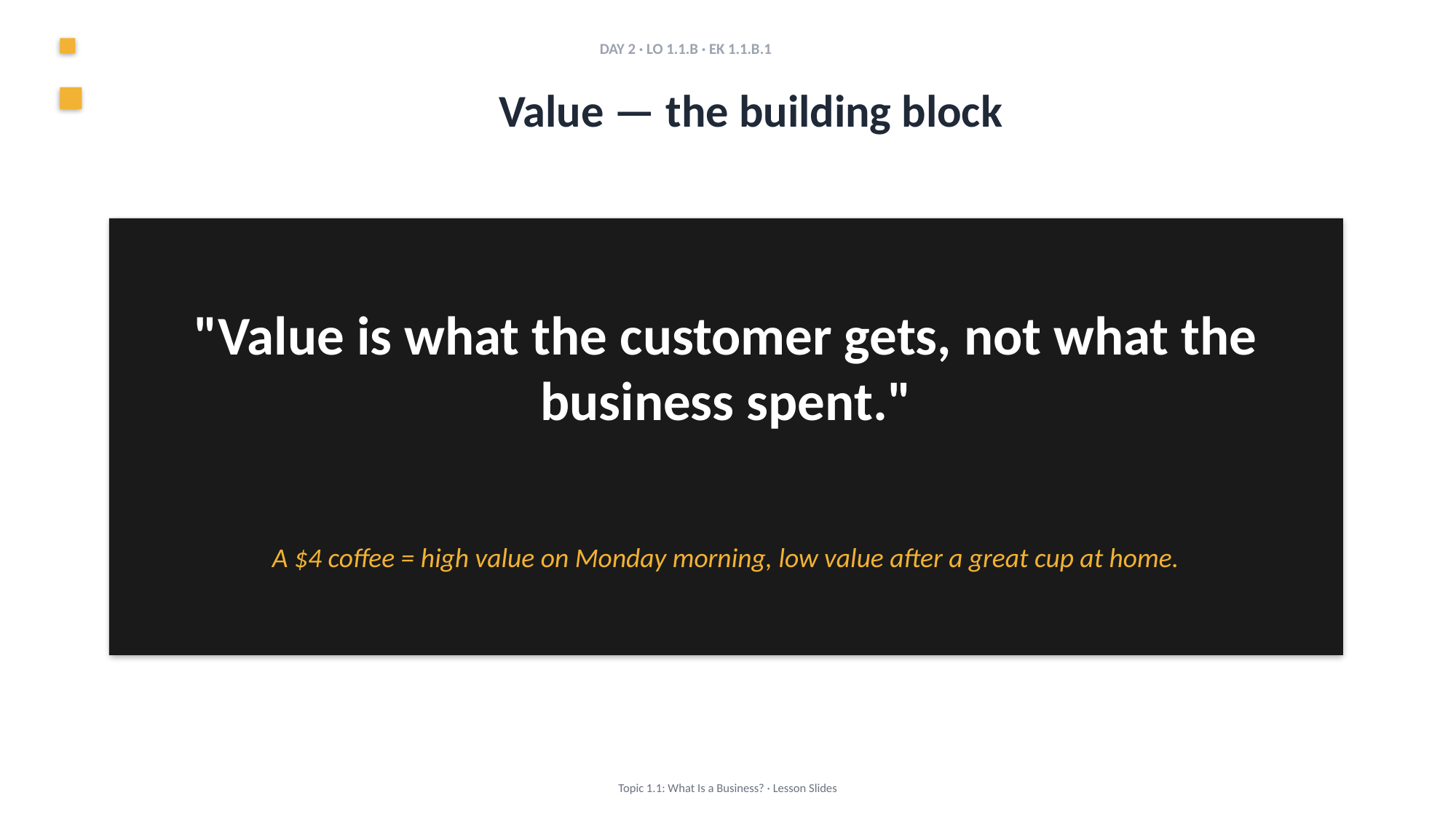

DAY 2 · LO 1.1.B · EK 1.1.B.1

Value — the building block

"Value is what the customer gets, not what the business spent."
A $4 coffee = high value on Monday morning, low value after a great cup at home.
Topic 1.1: What Is a Business? · Lesson Slides